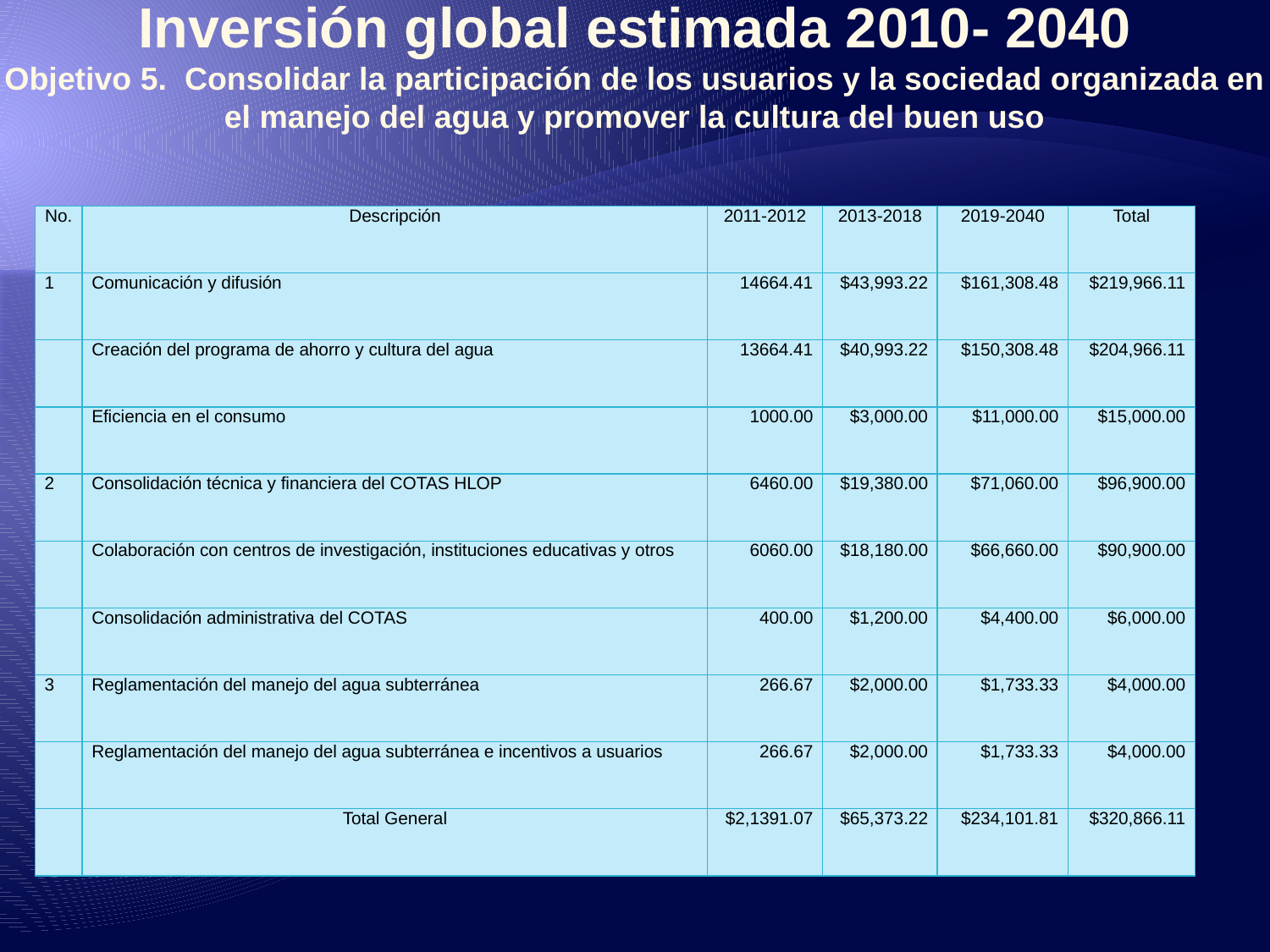

# Inversión global estimada 2010- 2040 Objetivo 5.  Consolidar la participación de los usuarios y la sociedad organizada en el manejo del agua y promover la cultura del buen uso
| No. | Descripción | 2011-2012 | 2013-2018 | 2019-2040 | Total |
| --- | --- | --- | --- | --- | --- |
| 1 | Comunicación y difusión | 14664.41 | $43,993.22 | $161,308.48 | $219,966.11 |
|  | Creación del programa de ahorro y cultura del agua | 13664.41 | $40,993.22 | $150,308.48 | $204,966.11 |
|  | Eficiencia en el consumo | 1000.00 | $3,000.00 | $11,000.00 | $15,000.00 |
| 2 | Consolidación técnica y financiera del COTAS HLOP | 6460.00 | $19,380.00 | $71,060.00 | $96,900.00 |
|  | Colaboración con centros de investigación, instituciones educativas y otros | 6060.00 | $18,180.00 | $66,660.00 | $90,900.00 |
|  | Consolidación administrativa del COTAS | 400.00 | $1,200.00 | $4,400.00 | $6,000.00 |
| 3 | Reglamentación del manejo del agua subterránea | 266.67 | $2,000.00 | $1,733.33 | $4,000.00 |
|  | Reglamentación del manejo del agua subterránea e incentivos a usuarios | 266.67 | $2,000.00 | $1,733.33 | $4,000.00 |
|  | Total General | $2,1391.07 | $65,373.22 | $234,101.81 | $320,866.11 |